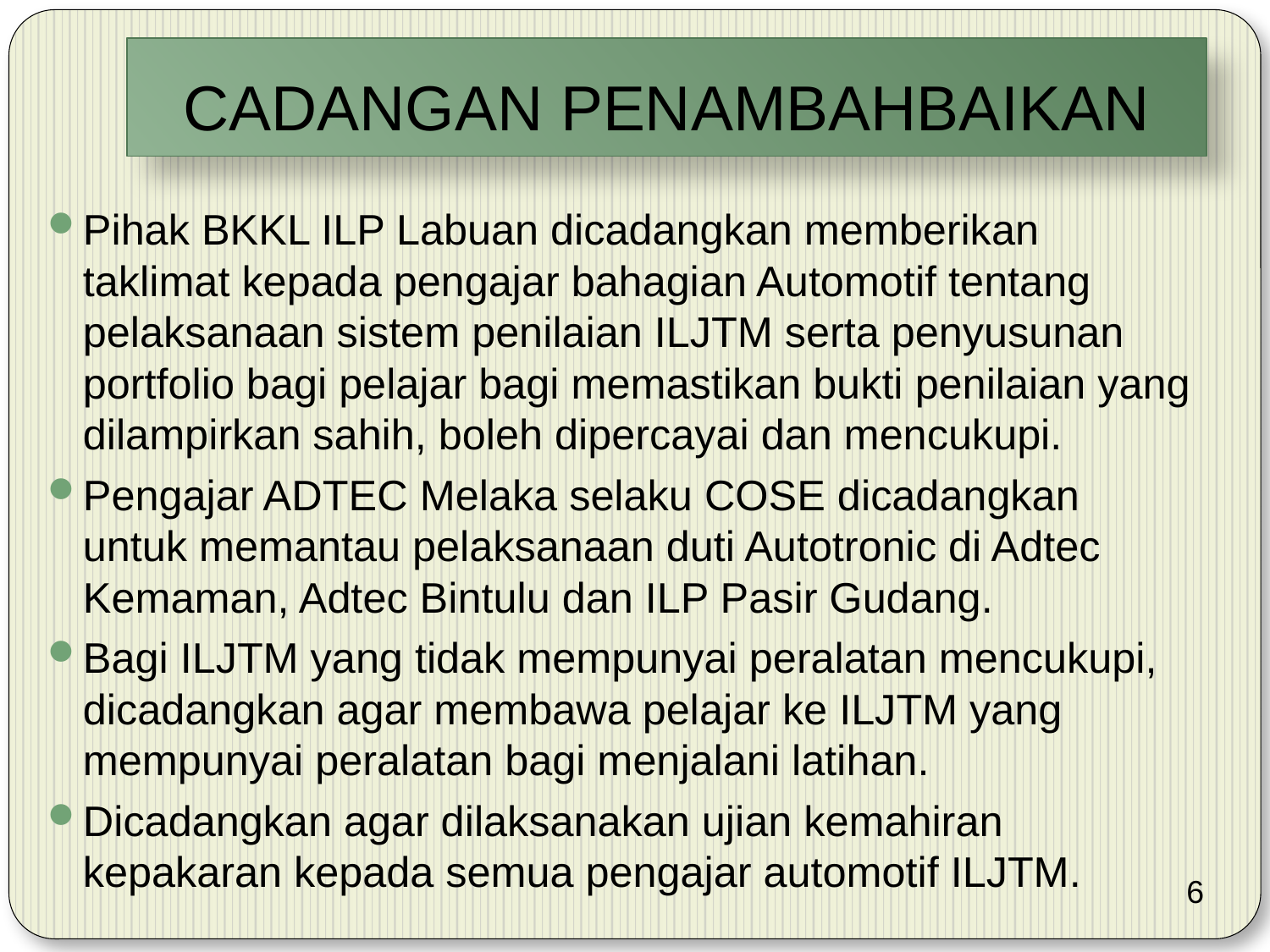

# CADANGAN PENAMBAHBAIKAN
Pihak BKKL ILP Labuan dicadangkan memberikan taklimat kepada pengajar bahagian Automotif tentang pelaksanaan sistem penilaian ILJTM serta penyusunan portfolio bagi pelajar bagi memastikan bukti penilaian yang dilampirkan sahih, boleh dipercayai dan mencukupi.
Pengajar ADTEC Melaka selaku COSE dicadangkan untuk memantau pelaksanaan duti Autotronic di Adtec Kemaman, Adtec Bintulu dan ILP Pasir Gudang.
Bagi ILJTM yang tidak mempunyai peralatan mencukupi, dicadangkan agar membawa pelajar ke ILJTM yang mempunyai peralatan bagi menjalani latihan.
Dicadangkan agar dilaksanakan ujian kemahiran kepakaran kepada semua pengajar automotif ILJTM.
6